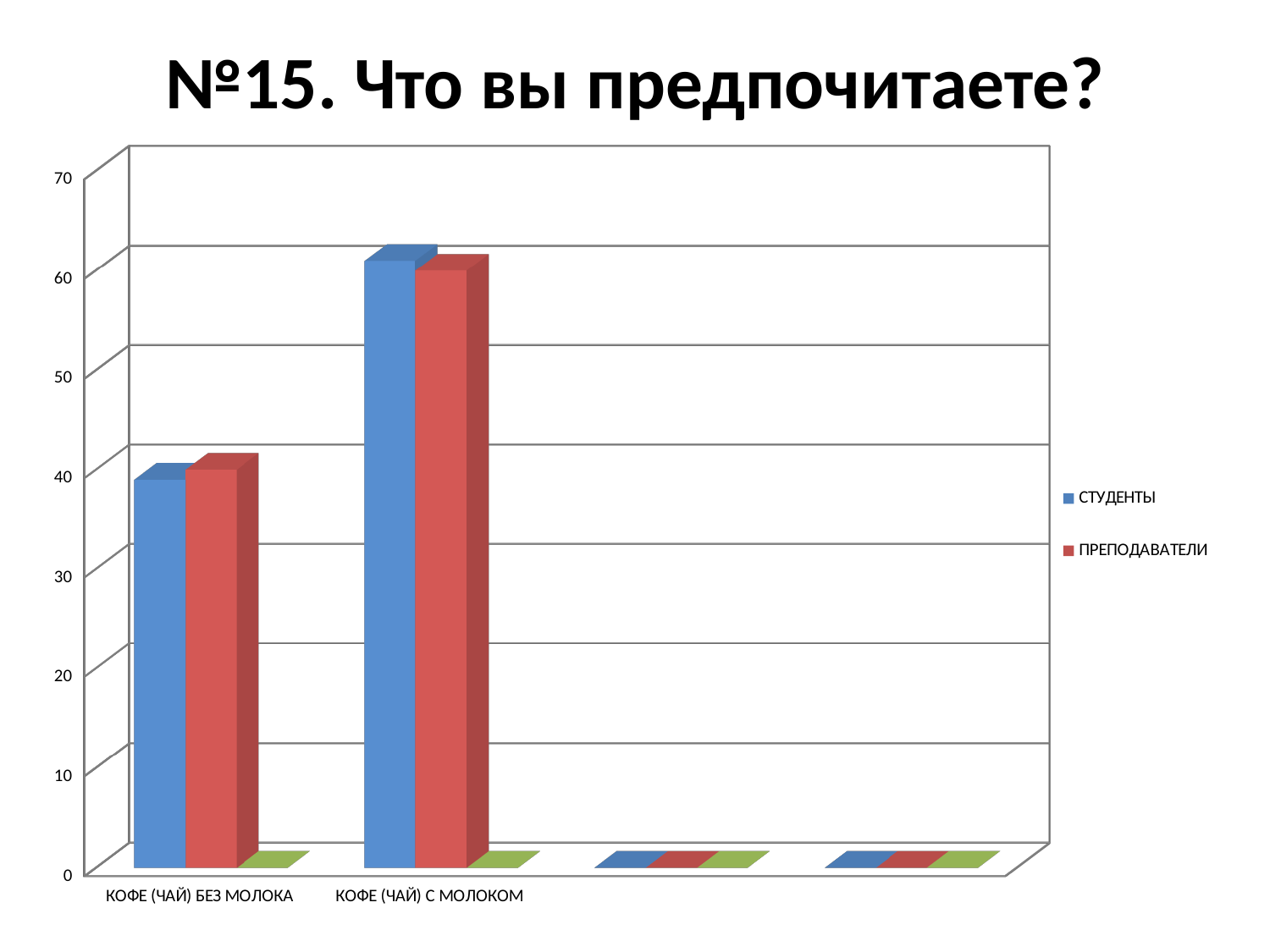

# №15. Что вы предпочитаете?

[unsupported chart]